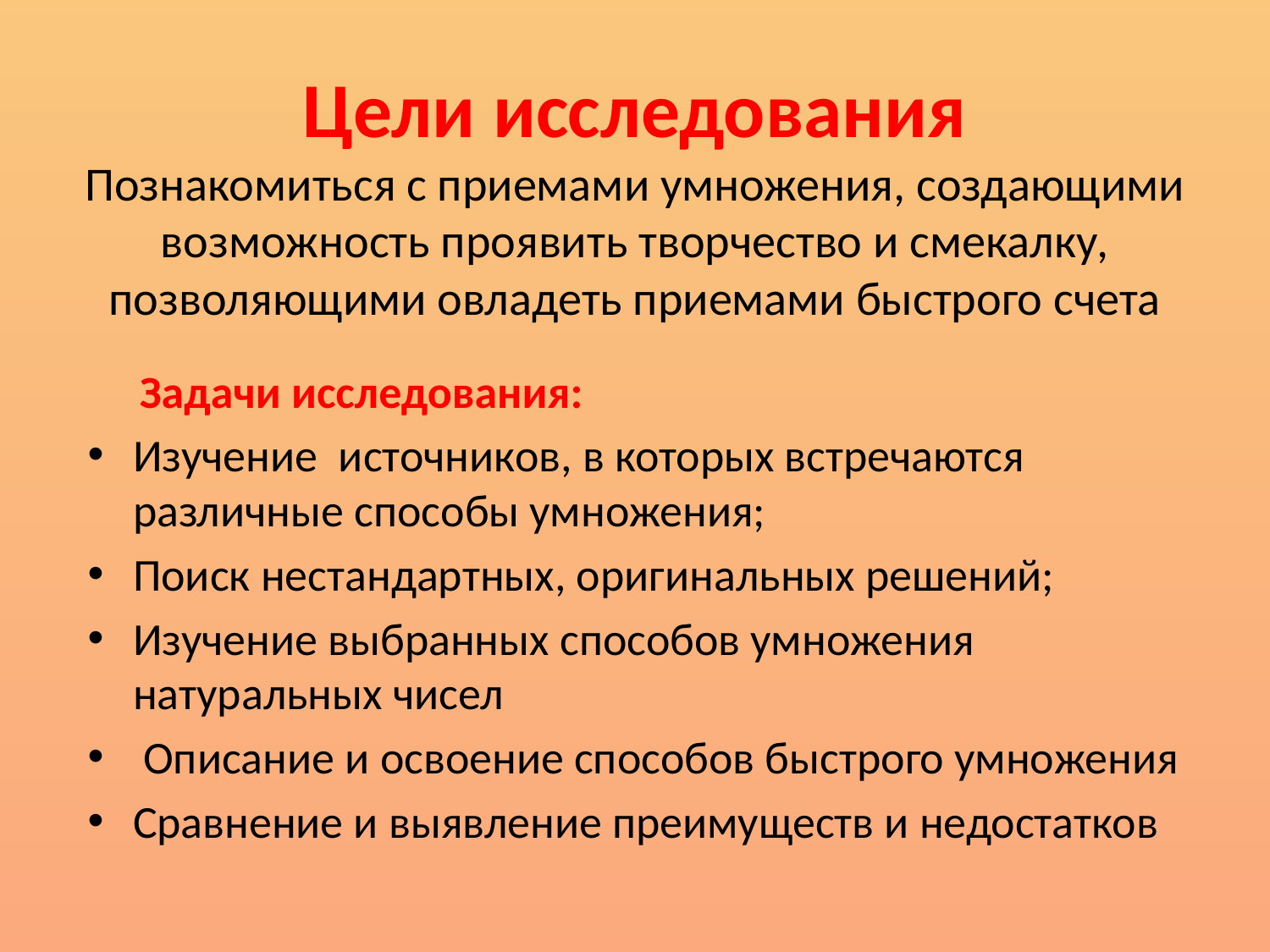

# Цели исследования Познакомиться с приемами умножения, создающими возможность проявить творчество и смекалку, позволяющими овладеть приемами быстрого счета
     Задачи исследования:
Изучение  источников, в которых встречаются различные способы умножения;
Поиск нестандартных, оригинальных решений;
Изучение выбранных способов умножения натуральных чисел
 Описание и освоение способов быстрого умножения
Сравнение и выявление преимуществ и недостатков